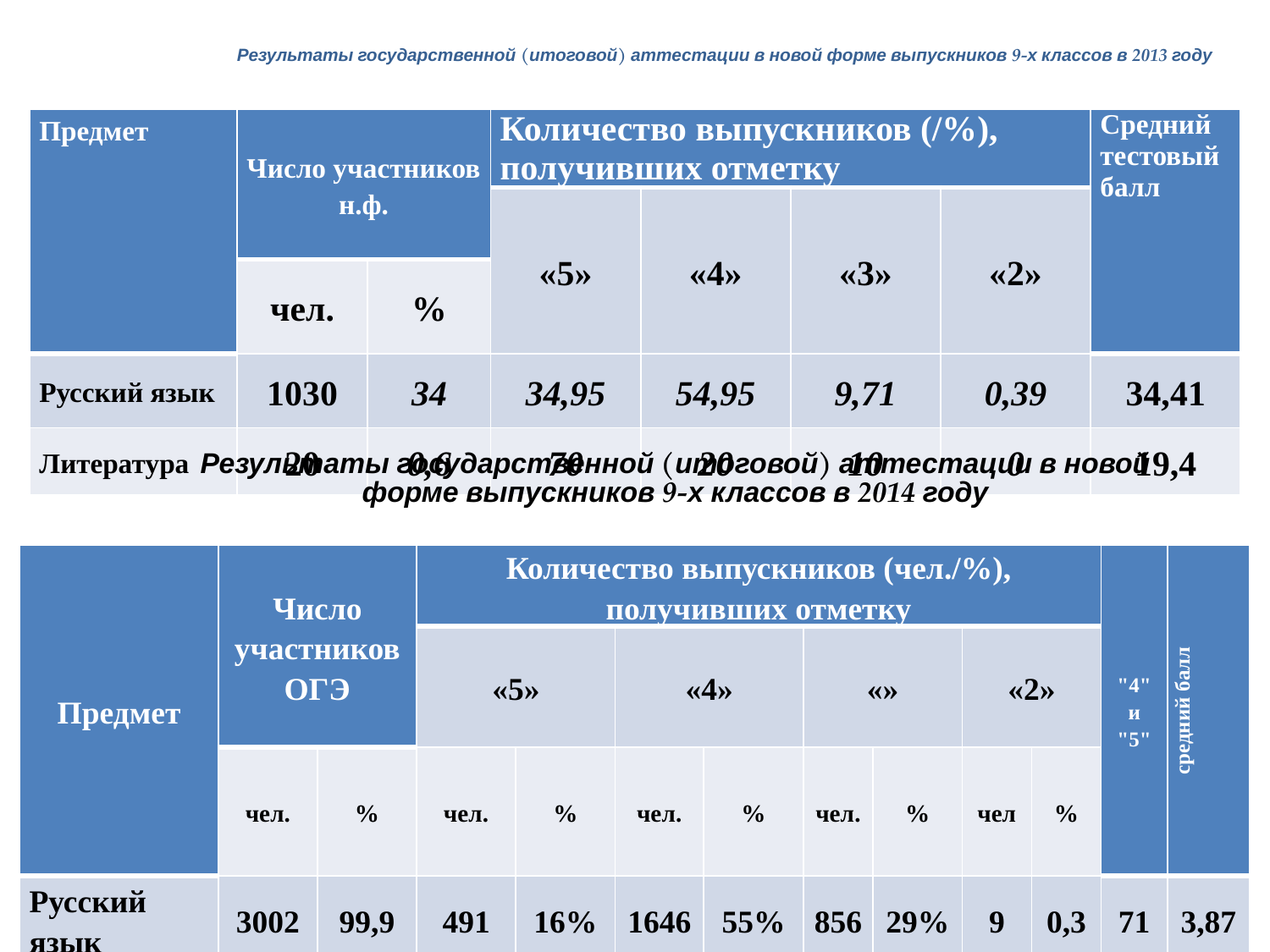

# Результаты государственной (итоговой) аттестации в новой форме выпускников 9-х классов в 2013 году
| Предмет | Число участников н.ф. |  | Количество выпускников (/%), получивших отметку |  |  |  | Средний тестовый балл |
| --- | --- | --- | --- | --- | --- | --- | --- |
|  |  |  | «5» | «4» | «3» | «2» |  |
|  | чел. | % |  |  |  |  |  |
| Русский язык | 1030 | 34 | 34,95 | 54,95 | 9,71 | 0,39 | 34,41 |
| Литература | 20 | 0,6 | 70 | 20 | 10 | 0 | 19,4 |
Результаты государственной (итоговой) аттестации в новой форме выпускников 9-х классов в 2014 году
| Предмет | Число участниковОГЭ |  | Количество выпускников (чел./%), получивших отметку |  |  |  |  |  |  |  | "4" и "5" | средний балл |
| --- | --- | --- | --- | --- | --- | --- | --- | --- | --- | --- | --- | --- |
|  |  |  | «5» |  | «4» |  | «» |  | «2» |  |  |  |
|  | чел. | % | чел. | % | чел. | % | чел. | % | чел | % |  |  |
| Русский язык | 3002 | 99,9 | 491 | 16% | 1646 | 55% | 856 | 29% | 9 | 0,3 | 71 | 3,87 |
| Литература | 26 | 0,8 | 20 | 78 | 5 | 19,4 | 1 | 2,6 | 0 | 0 | 96 | 4,7 |